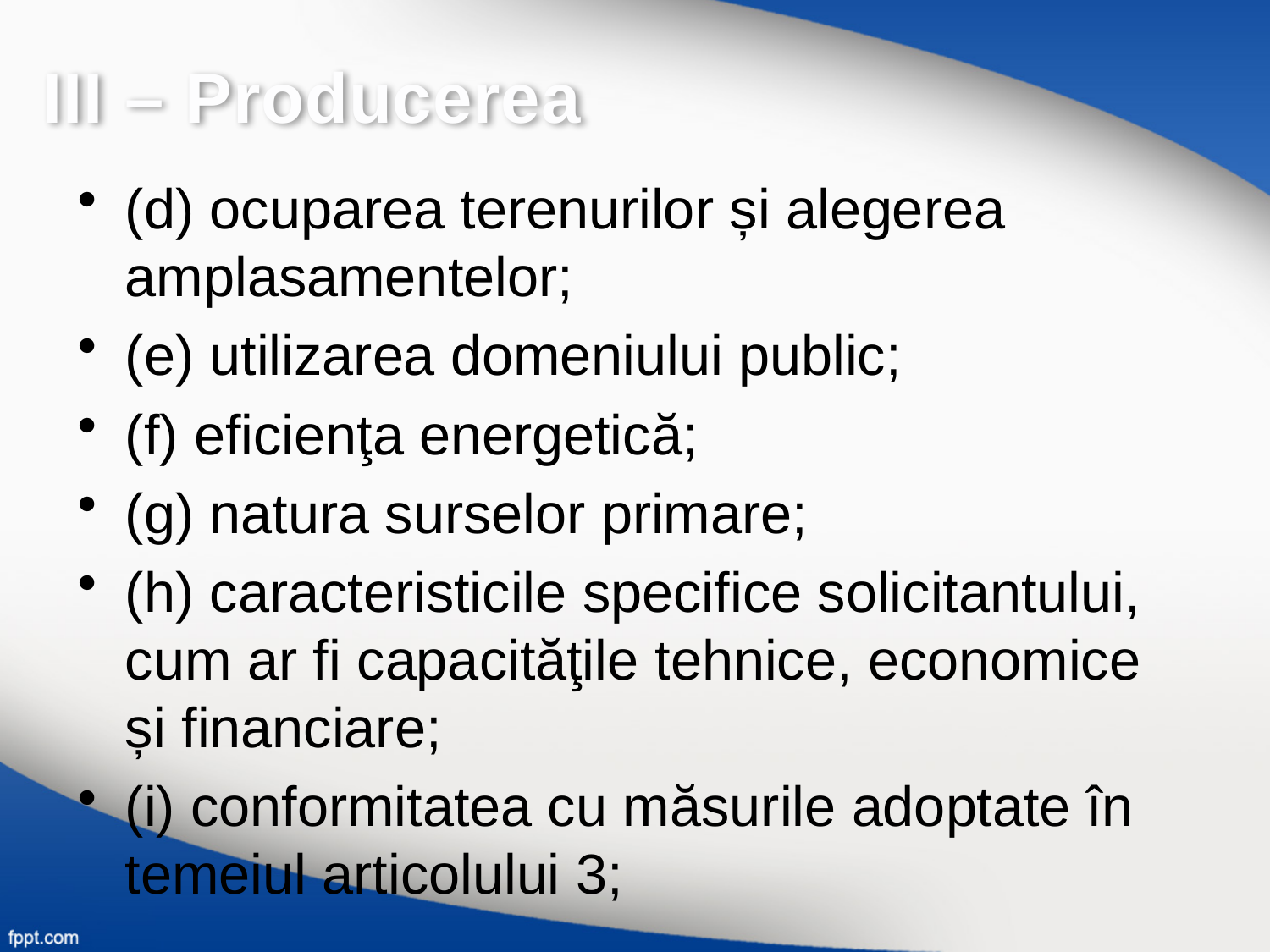

III – Producerea
(d) ocuparea terenurilor și alegerea amplasamentelor;
(e) utilizarea domeniului public;
(f) eficienţa energetică;
(g) natura surselor primare;
(h) caracteristicile specifice solicitantului, cum ar fi capacităţile tehnice, economice și financiare;
(i) conformitatea cu măsurile adoptate în temeiul articolului 3;